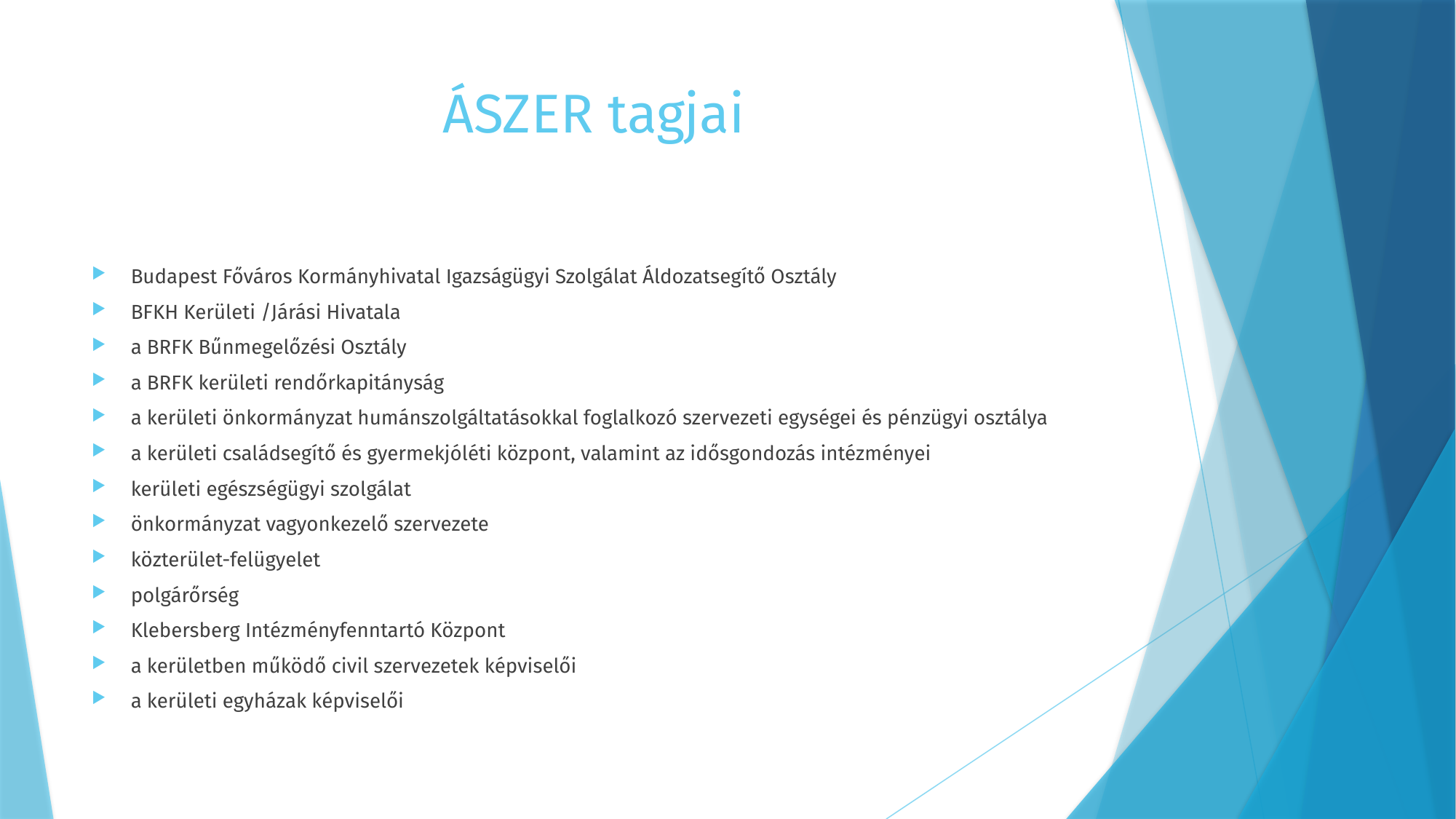

# ÁSZER tagjai
Budapest Főváros Kormányhivatal Igazságügyi Szolgálat Áldozatsegítő Osztály
BFKH Kerületi /Járási Hivatala
a BRFK Bűnmegelőzési Osztály
a BRFK kerületi rendőrkapitányság
a kerületi önkormányzat humánszolgáltatásokkal foglalkozó szervezeti egységei és pénzügyi osztálya
a kerületi családsegítő és gyermekjóléti központ, valamint az idősgondozás intézményei
kerületi egészségügyi szolgálat
önkormányzat vagyonkezelő szervezete
közterület-felügyelet
polgárőrség
Klebersberg Intézményfenntartó Központ
a kerületben működő civil szervezetek képviselői
a kerületi egyházak képviselői